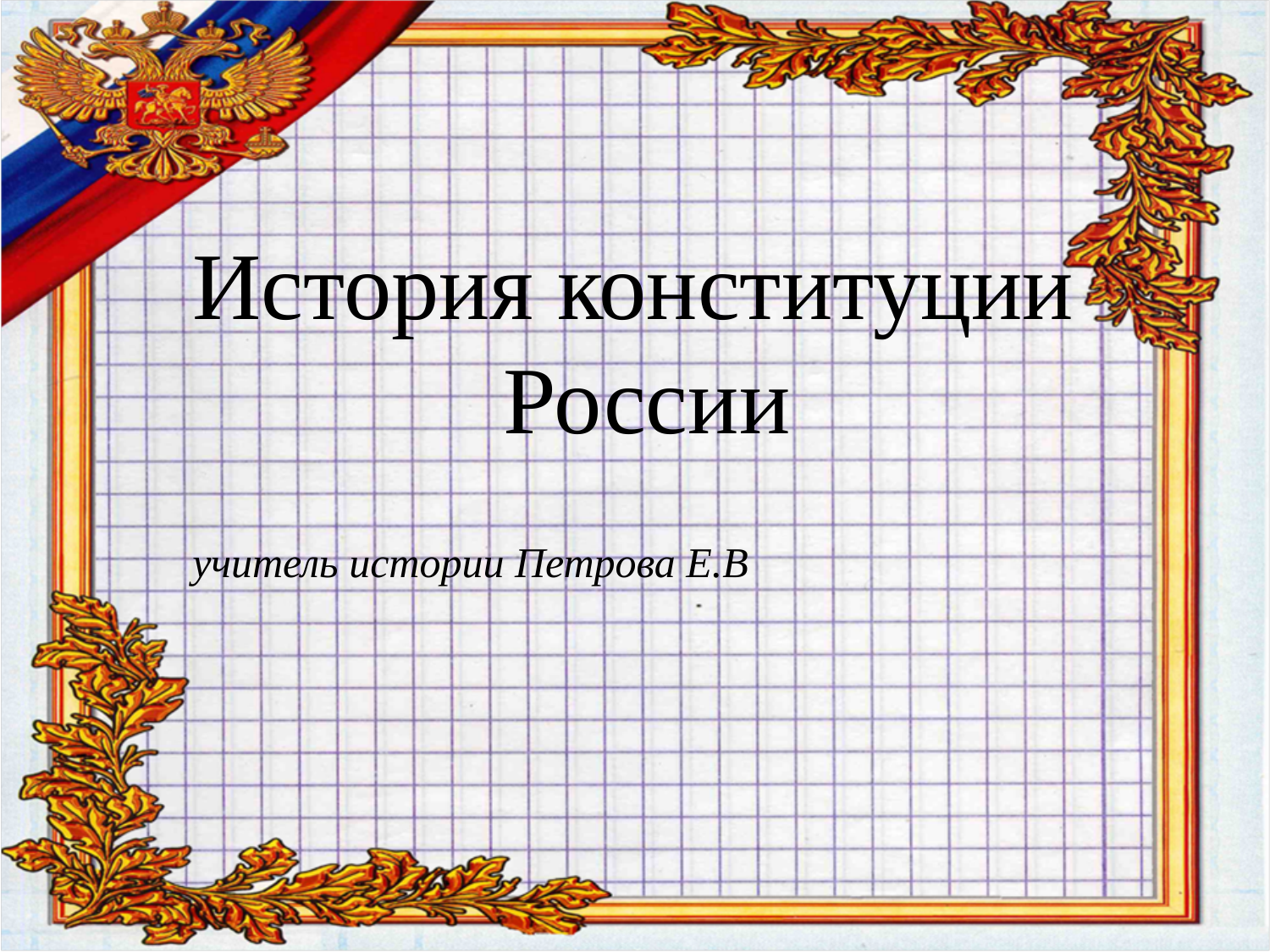

История конституции
             России
учитель истории Петрова Е.В